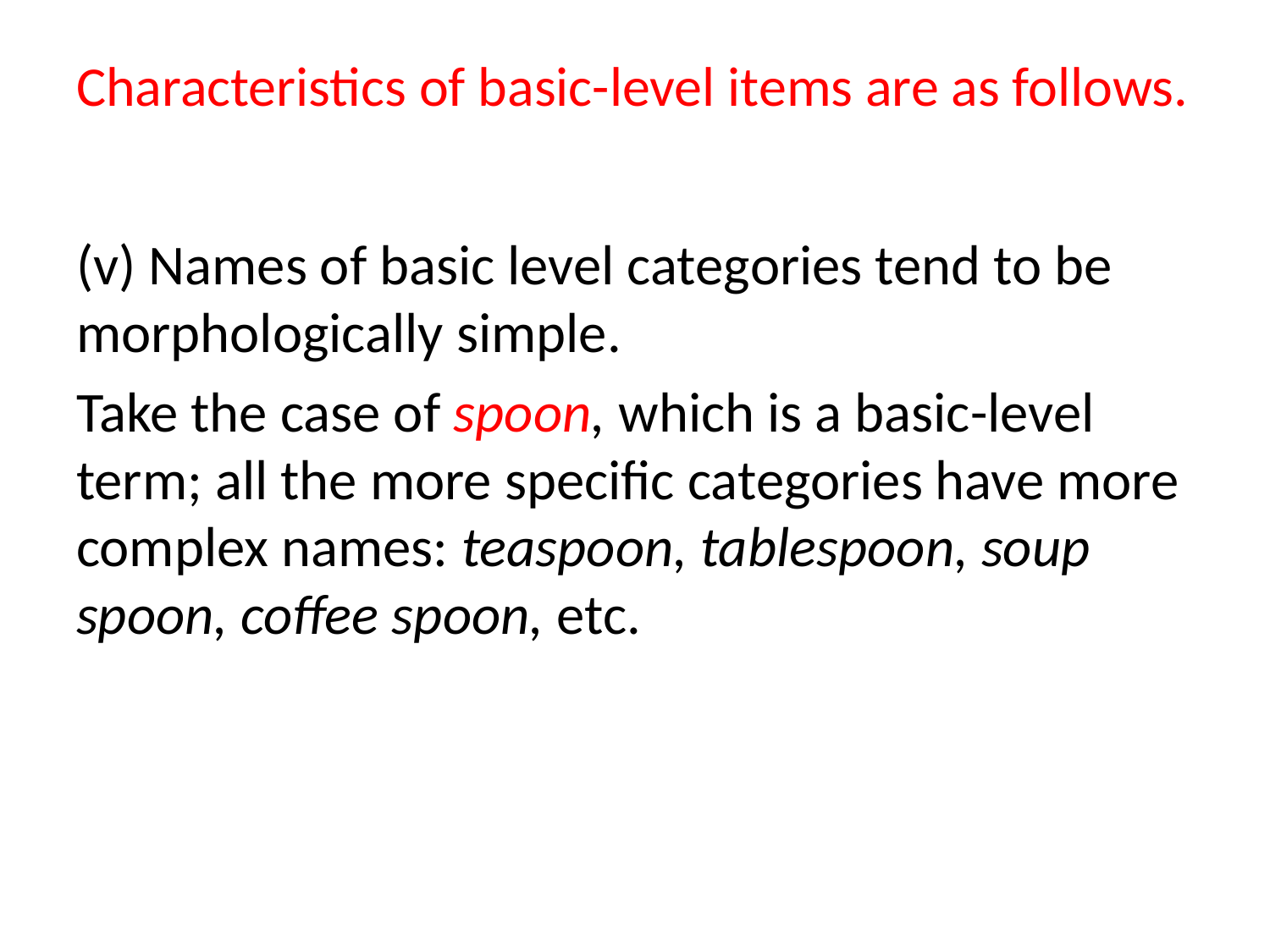

# Characteristics of basic-level items are as follows.
(v) Names of basic level categories tend to be morphologically simple.
Take the case of spoon, which is a basic-level term; all the more specific categories have more complex names: teaspoon, tablespoon, soup spoon, coffee spoon, etc.